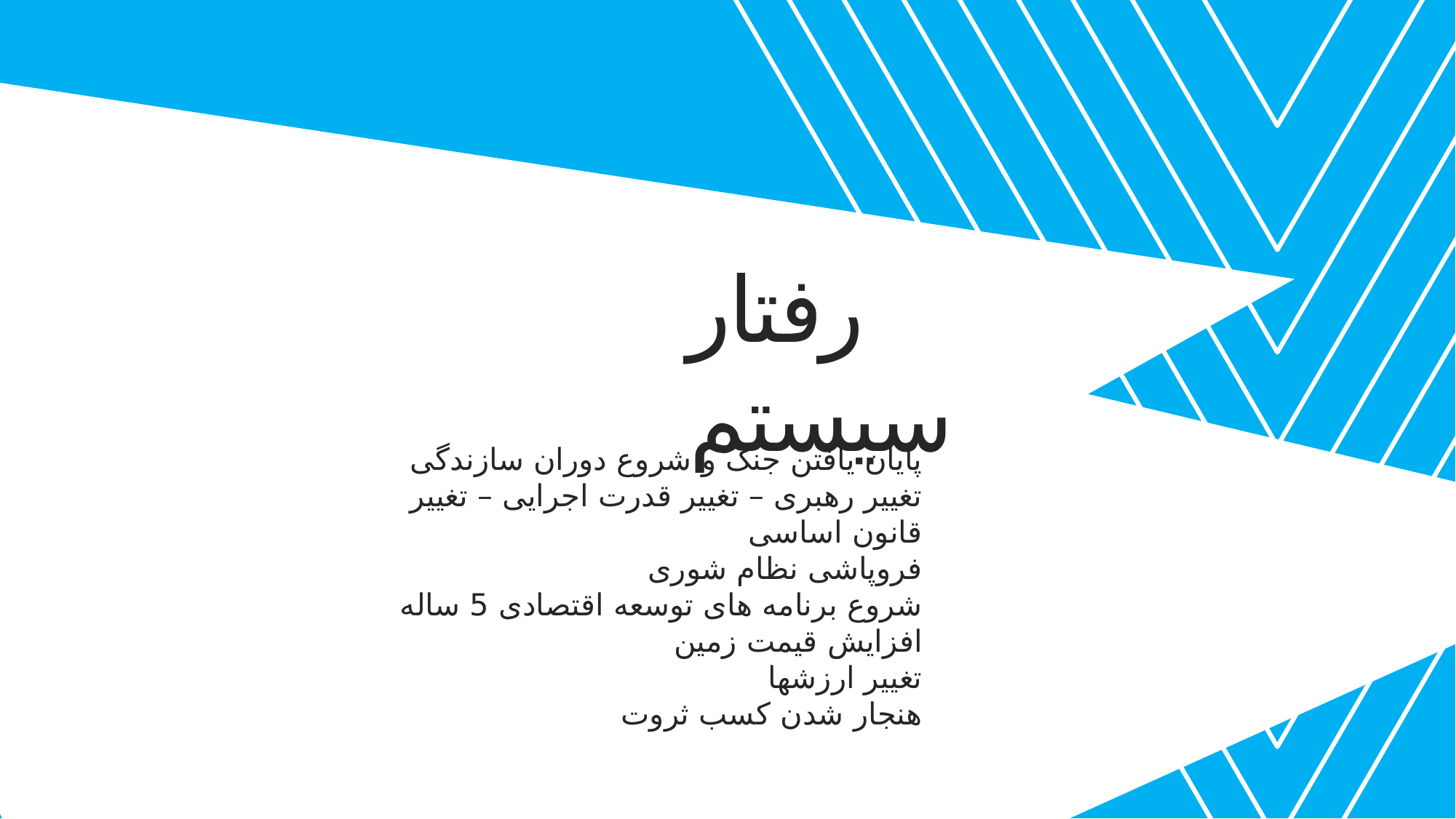

06
رفتار سیستم
پایان یافتن جنگ و شروع دوران سازندگی
تغییر رهبری – تغییر قدرت اجرایی – تغییر قانون اساسی
فروپاشی نظام شوری
شروع برنامه های توسعه اقتصادی 5 ساله
افزایش قیمت زمین
تغییر ارزشها
هنجار شدن کسب ثروت